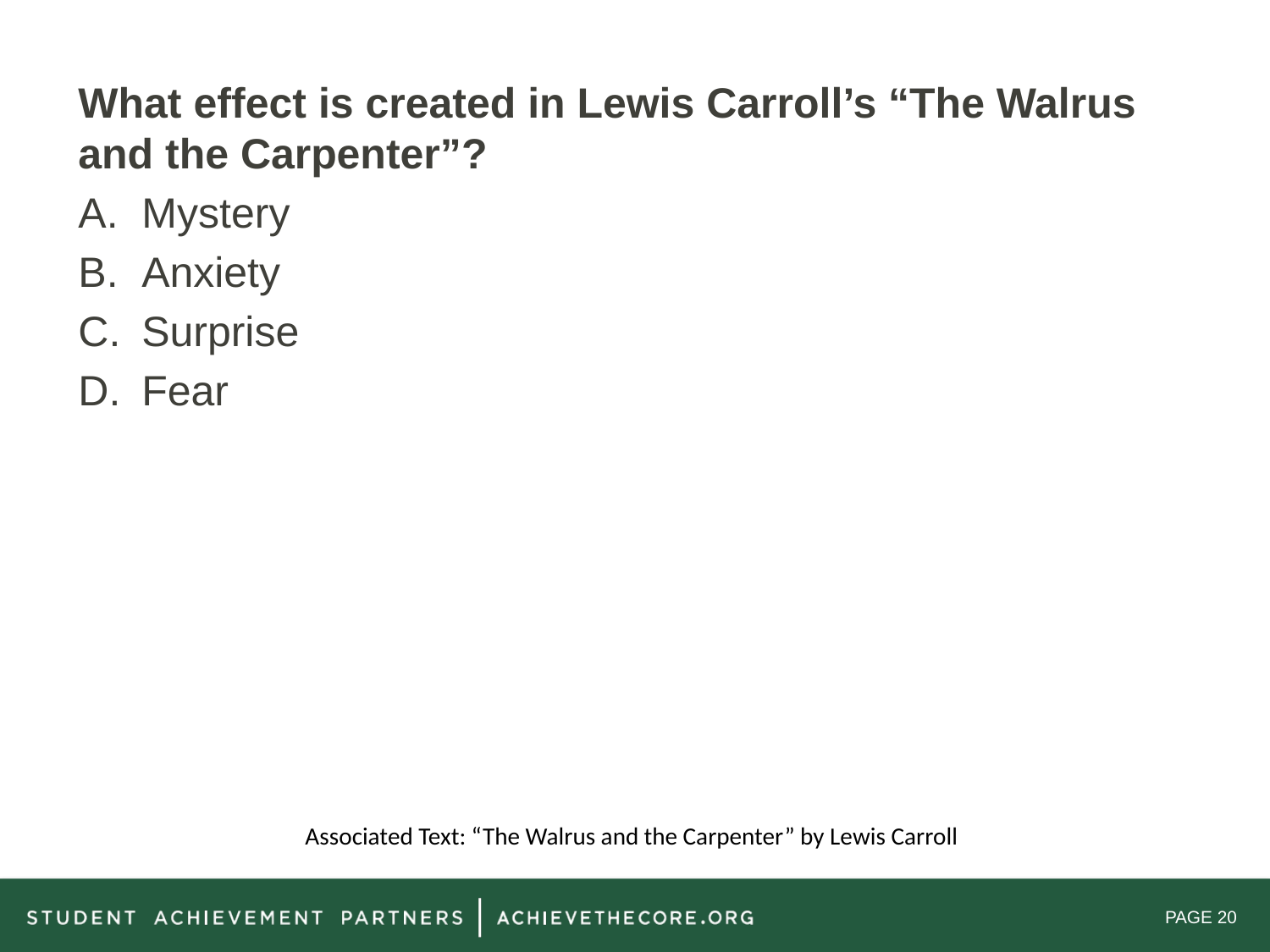

What effect is created in Lewis Carroll’s “The Walrus and the Carpenter”?
Mystery
Anxiety
Surprise
Fear
Associated Text: “The Walrus and the Carpenter” by Lewis Carroll